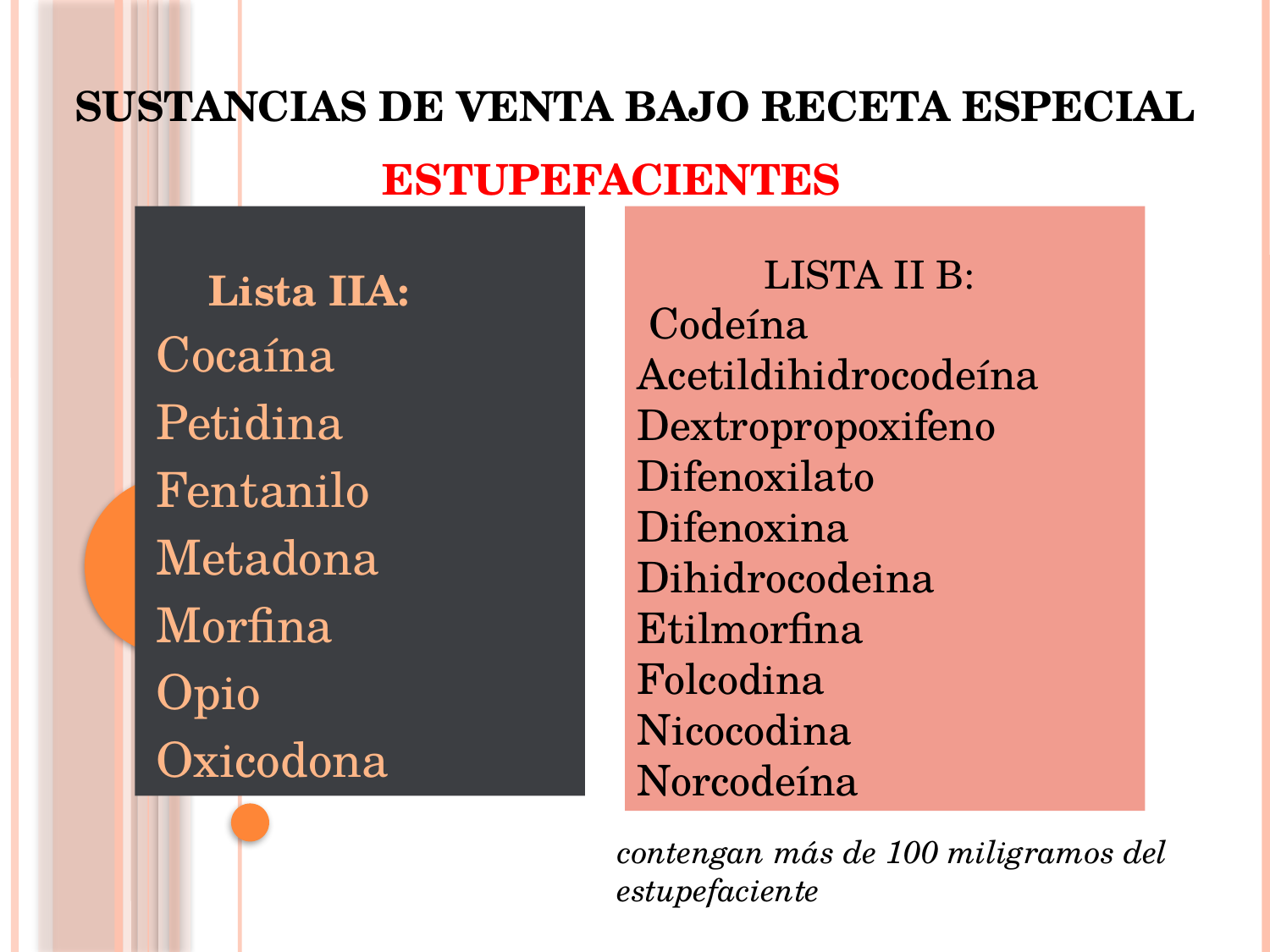

# Sustancias de venta bajo receta especial
ESTUPEFACIENTES

	Lista IIA:
Cocaína
Petidina
Fentanilo
Metadona
Morfina
Opio
Oxicodona

	LISTA II B:
 Codeína
Acetildihidrocodeína
Dextropropoxifeno
Difenoxilato
Difenoxina
Dihidrocodeina
Etilmorfina
Folcodina
Nicocodina
Norcodeína
contengan más de 100 miligramos del estupefaciente